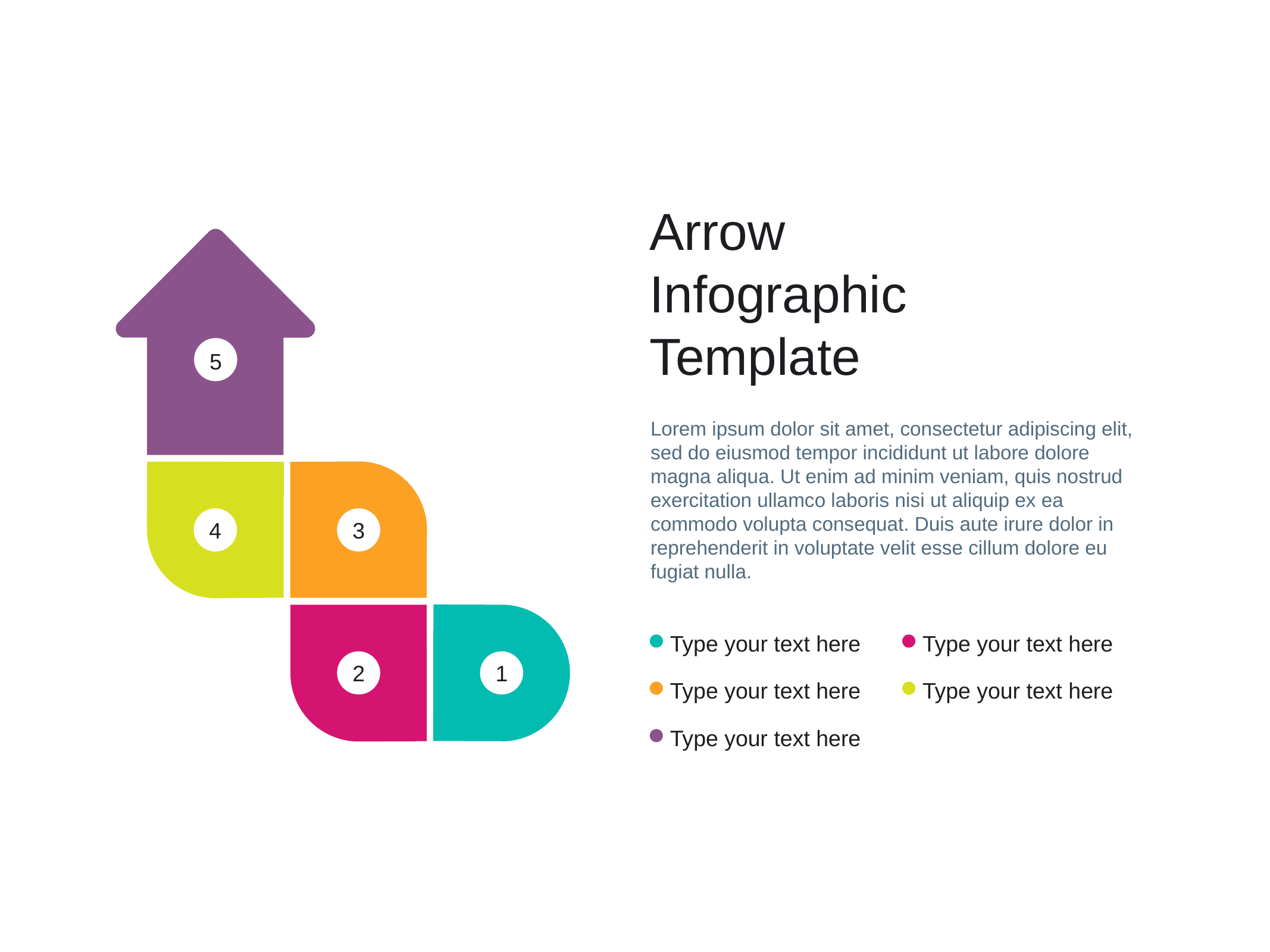

Arrow
Infographic Template
Lorem ipsum dolor sit amet, consectetur adipiscing elit, sed do eiusmod tempor incididunt ut labore dolore magna aliqua. Ut enim ad minim veniam, quis nostrud exercitation ullamco laboris nisi ut aliquip ex ea commodo volupta consequat. Duis aute irure dolor in reprehenderit in voluptate velit esse cillum dolore eu fugiat nulla.
Type your text here
Type your text here

Type your text here
Type your text here

Type your text here

5

4
3

2
1